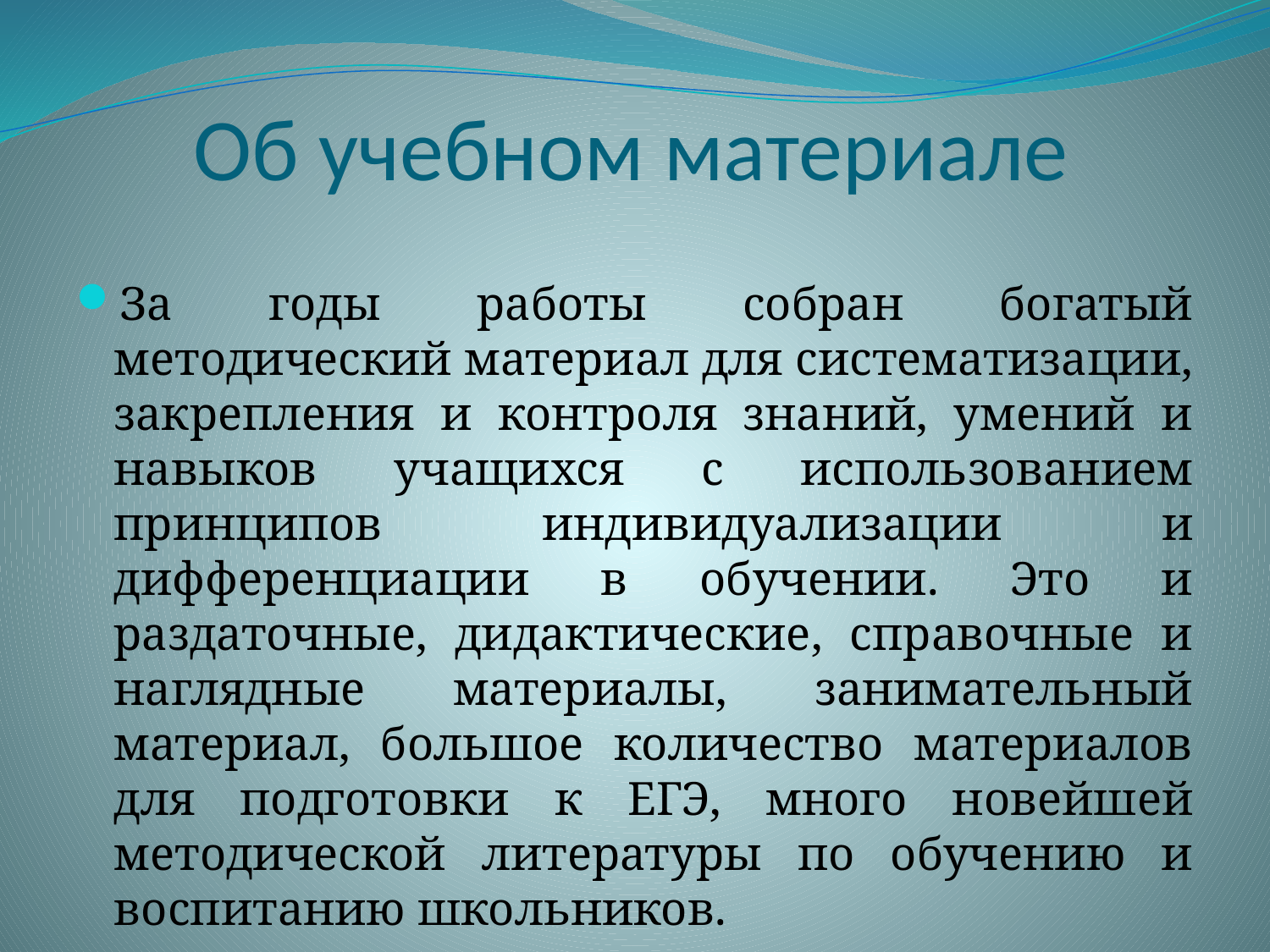

# Об учебном материале
За годы работы собран богатый методический материал для систематизации, закрепления и контроля знаний, умений и навыков учащихся с использованием принципов индивидуализации и дифференциации в обучении. Это и раздаточные, дидактические, справочные и наглядные материалы, занимательный материал, большое количество материалов для подготовки к ЕГЭ, много новейшей методической литературы по обучению и воспитанию школьников.